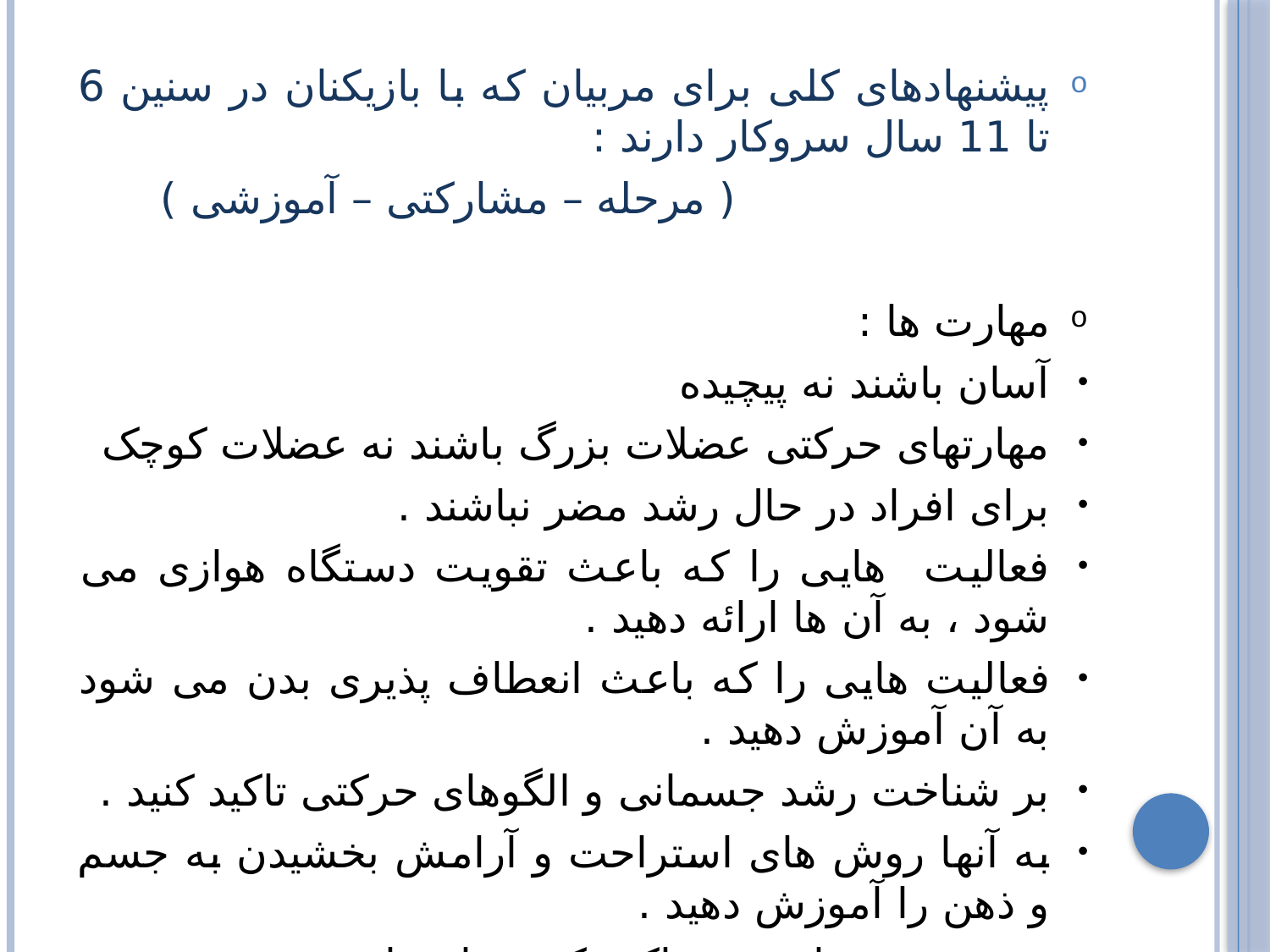

#
پیشنهادهای کلی برای مربیان که با بازیکنان در سنین 6 تا 11 سال سروکار دارند :
                          ( مرحله – مشارکتی – آموزشی )

مهارت ها :
آسان باشند نه پیچیده
مهارتهای حرکتی عضلات بزرگ باشند نه عضلات کوچک
برای افراد در حال رشد مضر نباشند .
فعالیت  هایی را که باعث تقویت دستگاه هوازی می شود ، به آن ها ارائه دهید .
فعالیت هایی را که باعث انعطاف پذیری بدن می شود به آن آموزش دهید .
بر شناخت رشد جسمانی و الگوهای حرکتی تاکید کنید .
به آنها روش های استراحت و آرامش بخشیدن به جسم و ذهن را آموزش دهید .
بر توسعه موارد زیر تاکید کنید : اعتماد به نفس ، عزت نفس و احترام به خود ، ارتباط متقابل و همکاری با افراد گروه ، تفریح ، در نظر داشتن برد و باخت